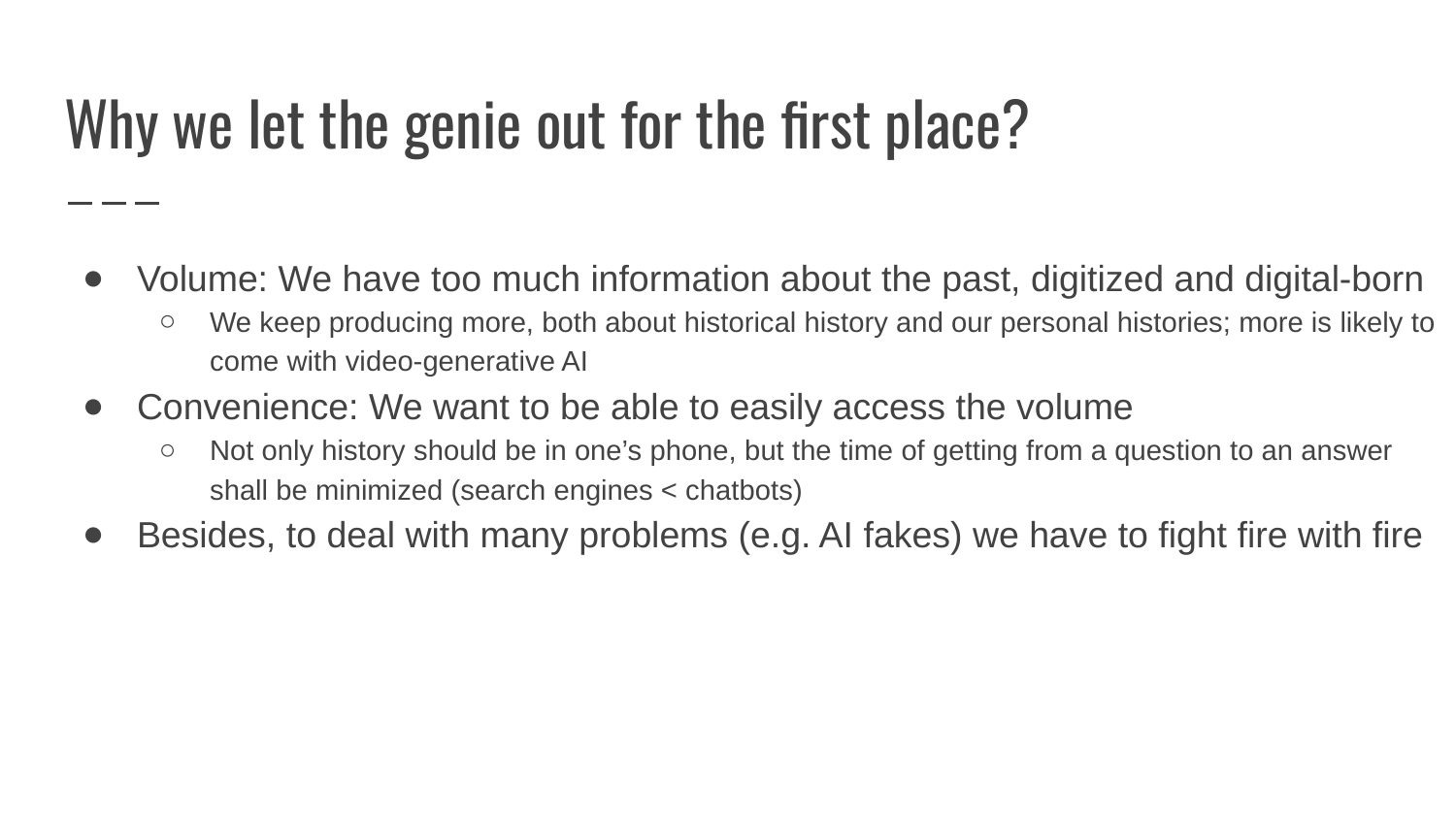

# Why we let the genie out for the first place?
Volume: We have too much information about the past, digitized and digital-born
We keep producing more, both about historical history and our personal histories; more is likely to come with video-generative AI
Convenience: We want to be able to easily access the volume
Not only history should be in one’s phone, but the time of getting from a question to an answer shall be minimized (search engines < chatbots)
Besides, to deal with many problems (e.g. AI fakes) we have to fight fire with fire